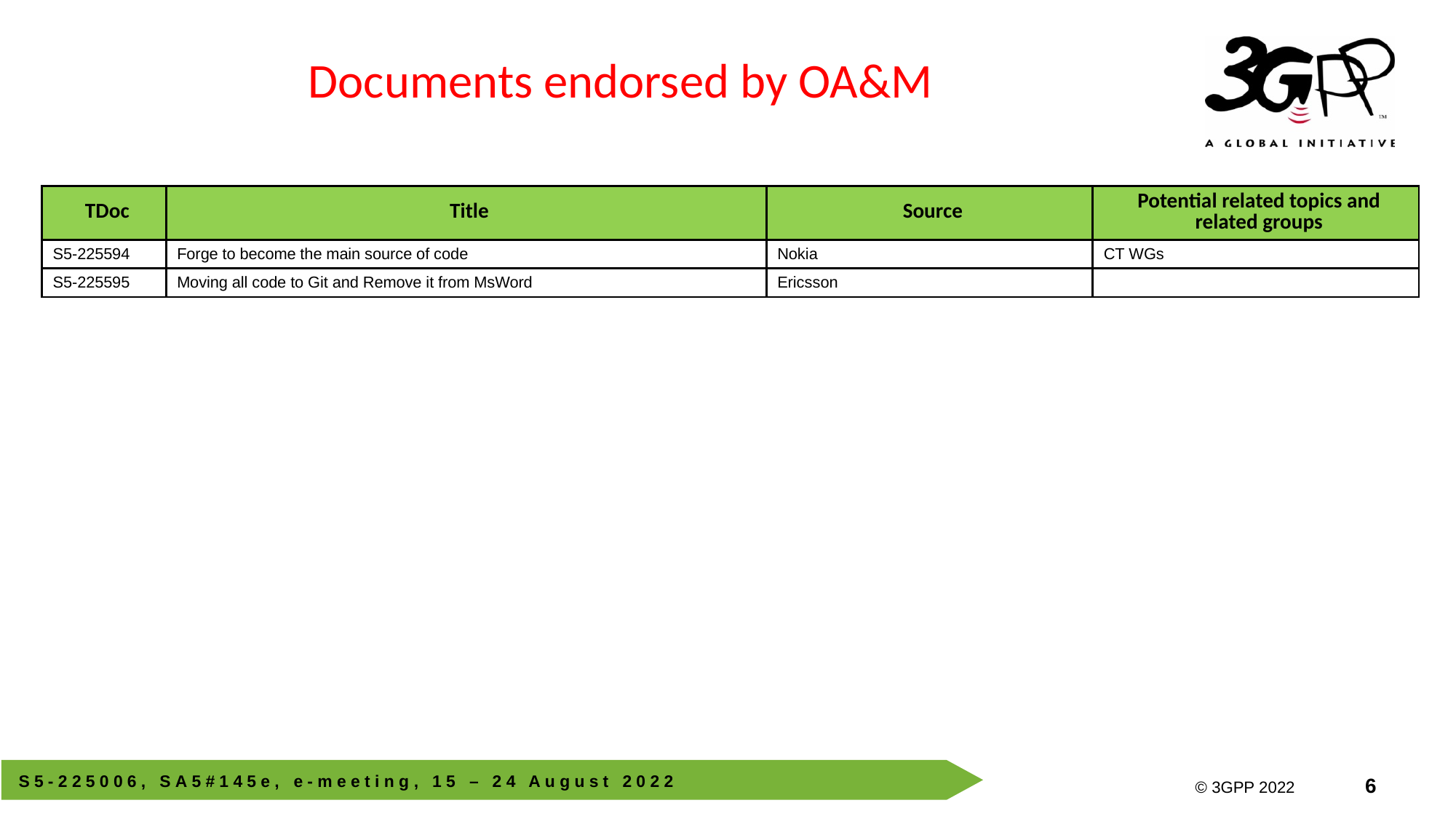

Documents endorsed by OA&M
| TDoc | Title | Source | Potential related topics and related groups |
| --- | --- | --- | --- |
| S5-225594 | Forge to become the main source of code | Nokia | CT WGs |
| S5-225595 | Moving all code to Git and Remove it from MsWord | Ericsson |  |